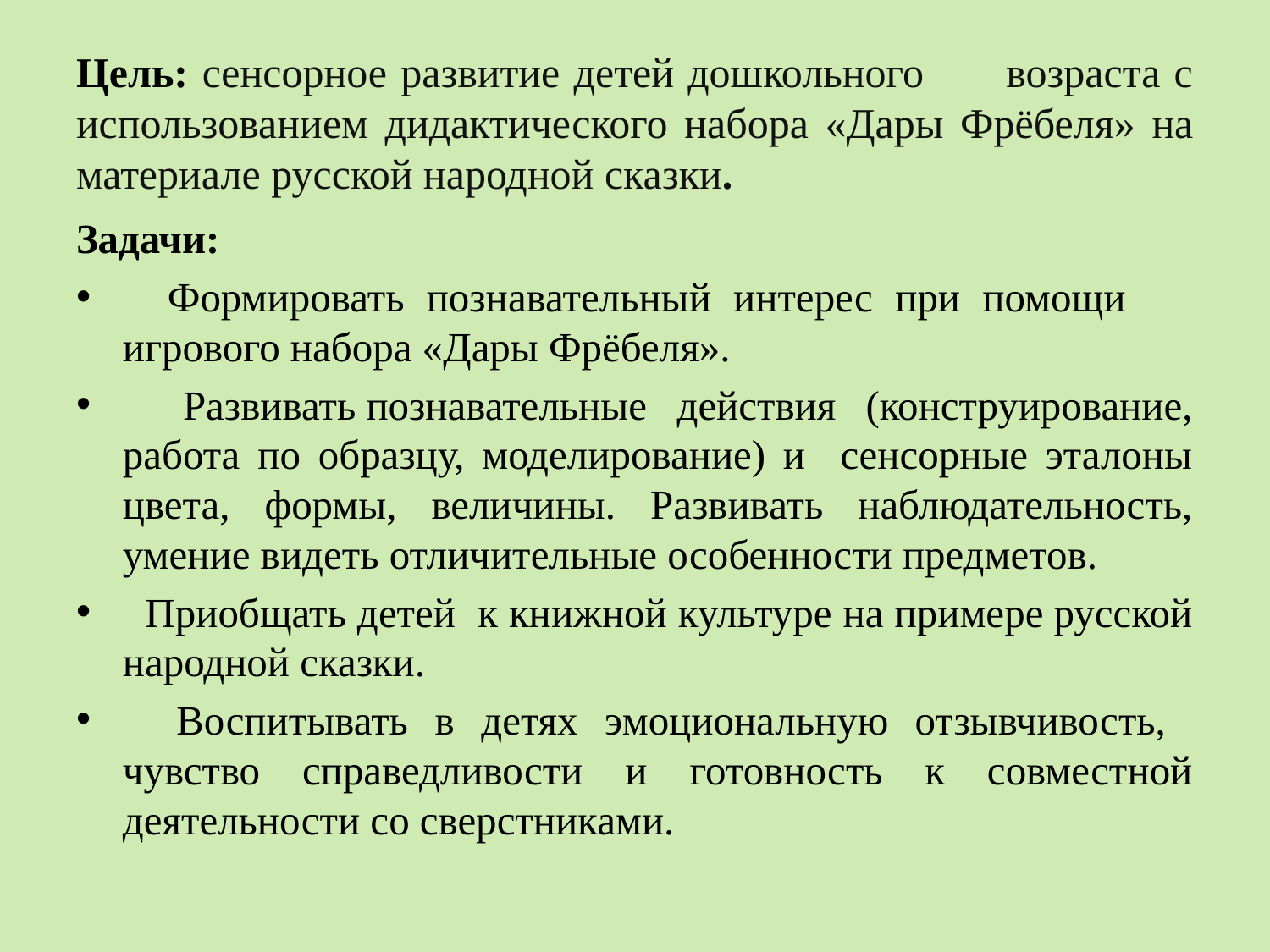

# Цель: сенсорное развитие детей дошкольного      возраста с использованием дидактического набора «Дары Фрёбеля» на материале русской народной сказки.
Задачи:
  Формировать познавательный интерес при помощи    игрового набора «Дары Фрёбеля».
  Развивать познавательные действия (конструирование, работа по образцу, моделирование) и  сенсорные эталоны цвета, формы, величины. Развивать наблюдательность, умение видеть отличительные особенности предметов.
  Приобщать детей  к книжной культуре на примере русской народной сказки.
  Воспитывать в детях эмоциональную отзывчивость,  чувство справедливости и готовность к совместной деятельности со сверстниками.